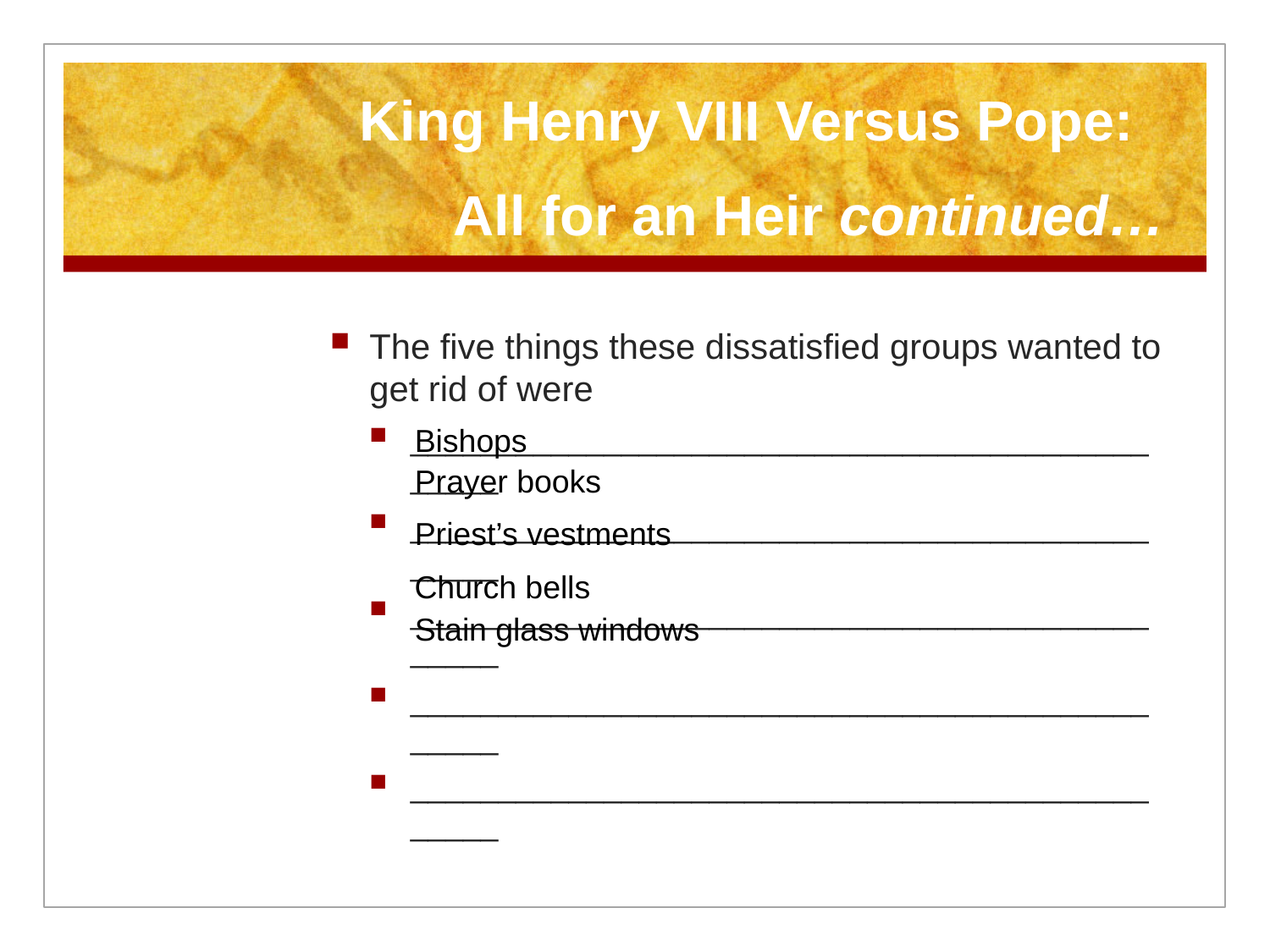

# King Henry VIII Versus Pope: All for an Heir continued…
The five things these dissatisfied groups wanted to get rid of were
_______________________________________________
_______________________________________________
_______________________________________________
_______________________________________________
_______________________________________________
Bishops
Prayer books
Priest’s vestments
Church bells
Stain glass windows